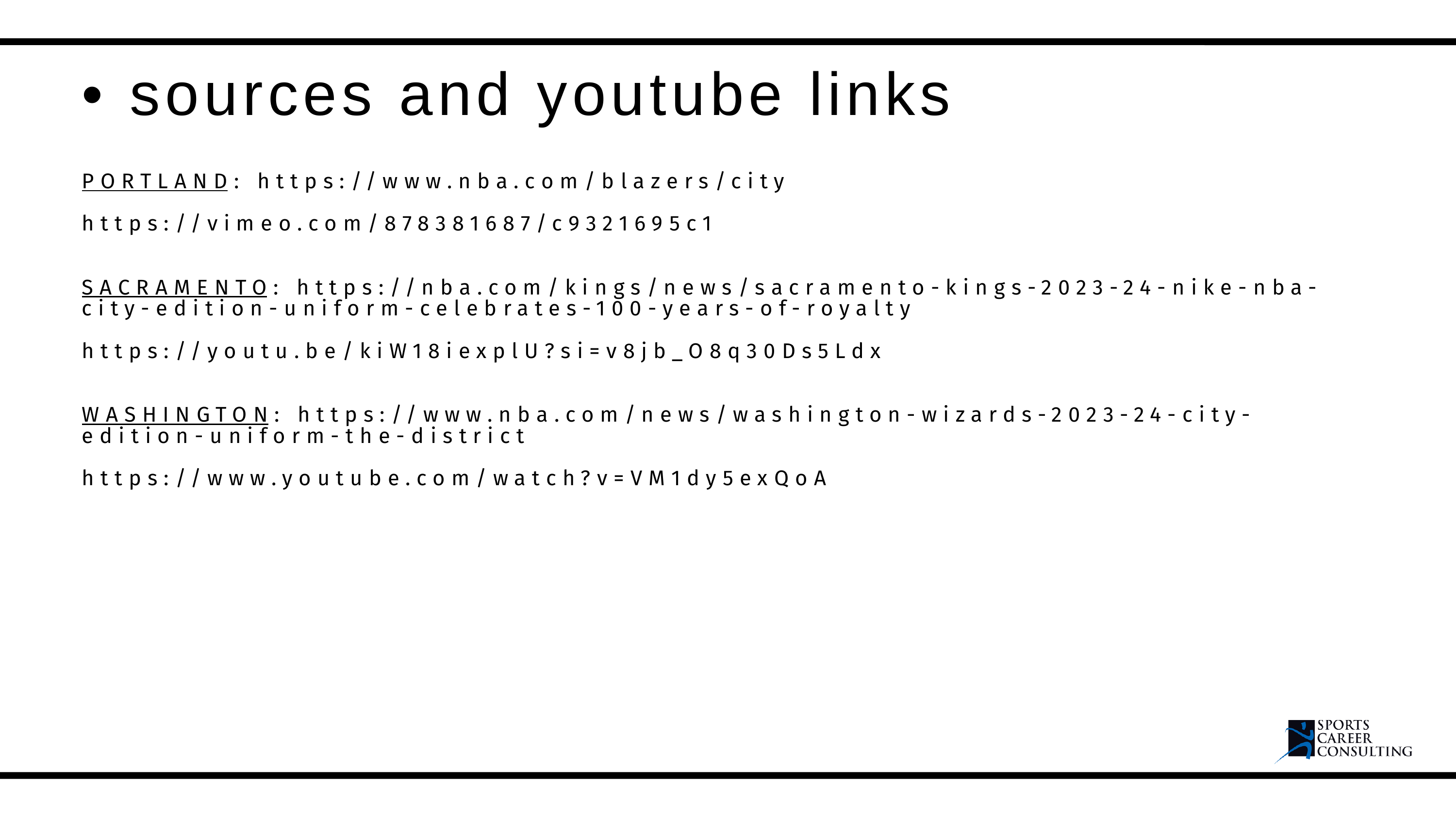

• sources and youtube links

PORTLAND: https://www.nba.com/blazers/city

https://vimeo.com/878381687/c9321695c1

SACRAMENTO: https://nba.com/kings/news/sacramento-kings-2023-24-nike-nba-city-edition-uniform-celebrates-100-years-of-royalty

https://youtu.be/kiW18iexplU?si=v8jb_O8q30Ds5Ldx

WASHINGTON: https://www.nba.com/news/washington-wizards-2023-24-city-edition-uniform-the-district

https://www.youtube.com/watch?v=VM1dy5exQoA